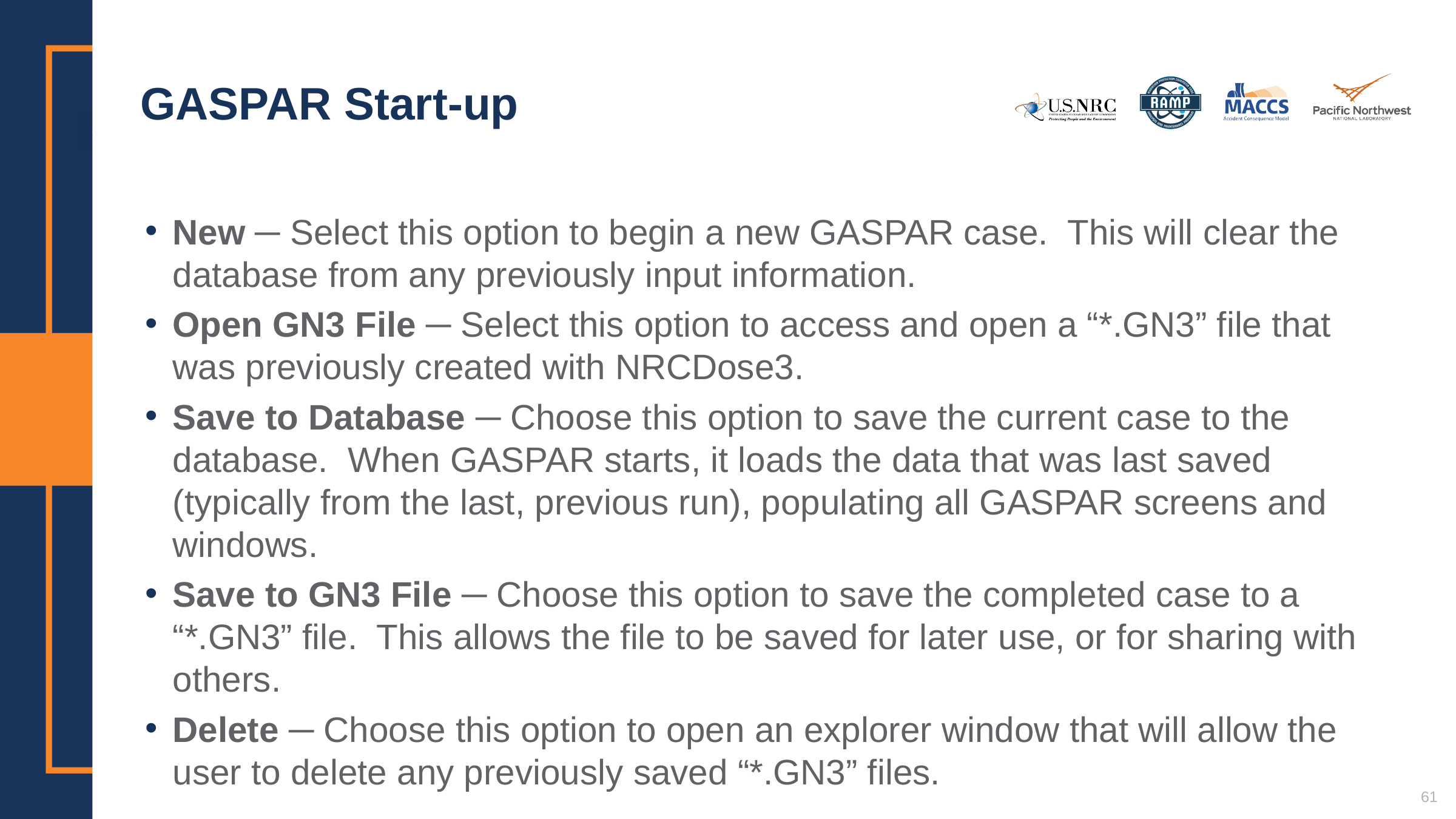

# GASPAR Start-up
New ─ Select this option to begin a new GASPAR case.  This will clear the database from any previously input information.
Open GN3 File ─ Select this option to access and open a “*.GN3” file that was previously created with NRCDose3.
Save to Database ─ Choose this option to save the current case to the database.  When GASPAR starts, it loads the data that was last saved (typically from the last, previous run), populating all GASPAR screens and windows.
Save to GN3 File ─ Choose this option to save the completed case to a “*.GN3” file.  This allows the file to be saved for later use, or for sharing with others.
Delete ─ Choose this option to open an explorer window that will allow the user to delete any previously saved “*.GN3” files.

61